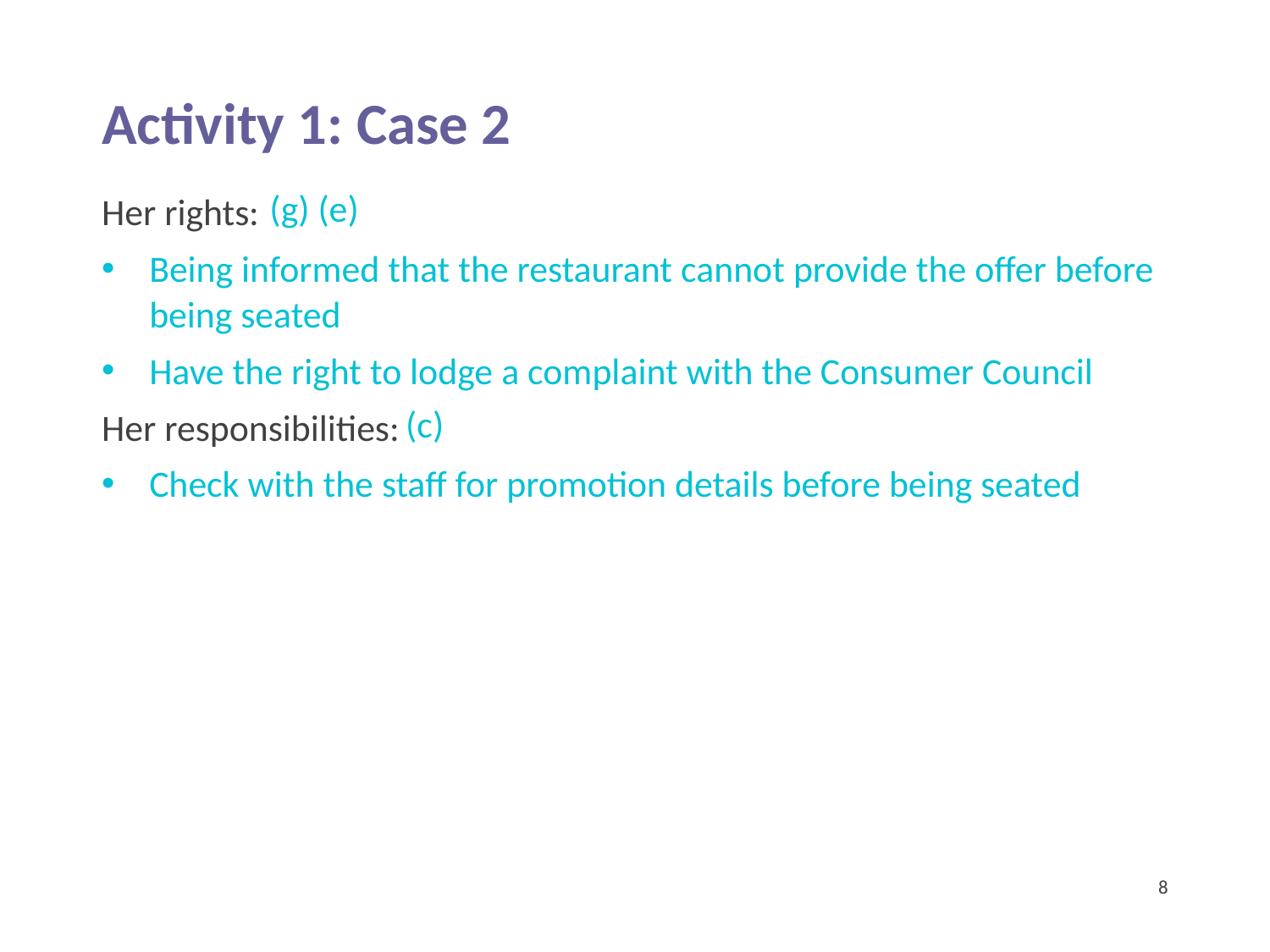

Activity 1: Case 2
(g) (e)
Her rights:
Being informed that the restaurant cannot provide the offer before being seated
Have the right to lodge a complaint with the Consumer Council
Her responsibilities:
Check with the staff for promotion details before being seated

(c)
8